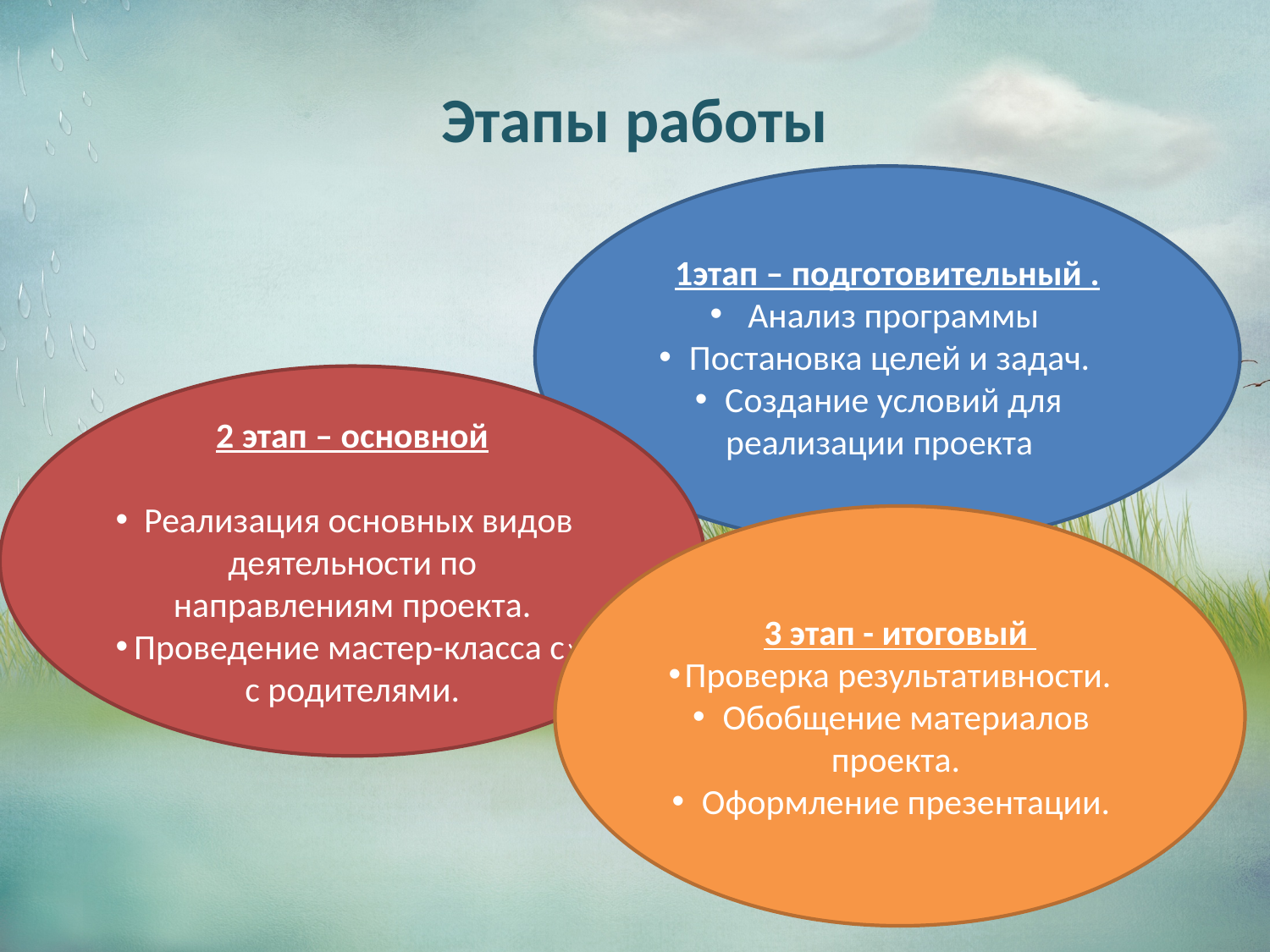

# Этапы работы
1этап – подготовительный .
 Анализ программы
Постановка целей и задач.
Создание условий для реализации проекта

2 этап – основной

Реализация основных видов деятельности по направлениям проекта.
Проведение мастер-класса с» с родителями.
3 этап - итоговый
Проверка результативности.
Обобщение материалов проекта.
Оформление презентации.